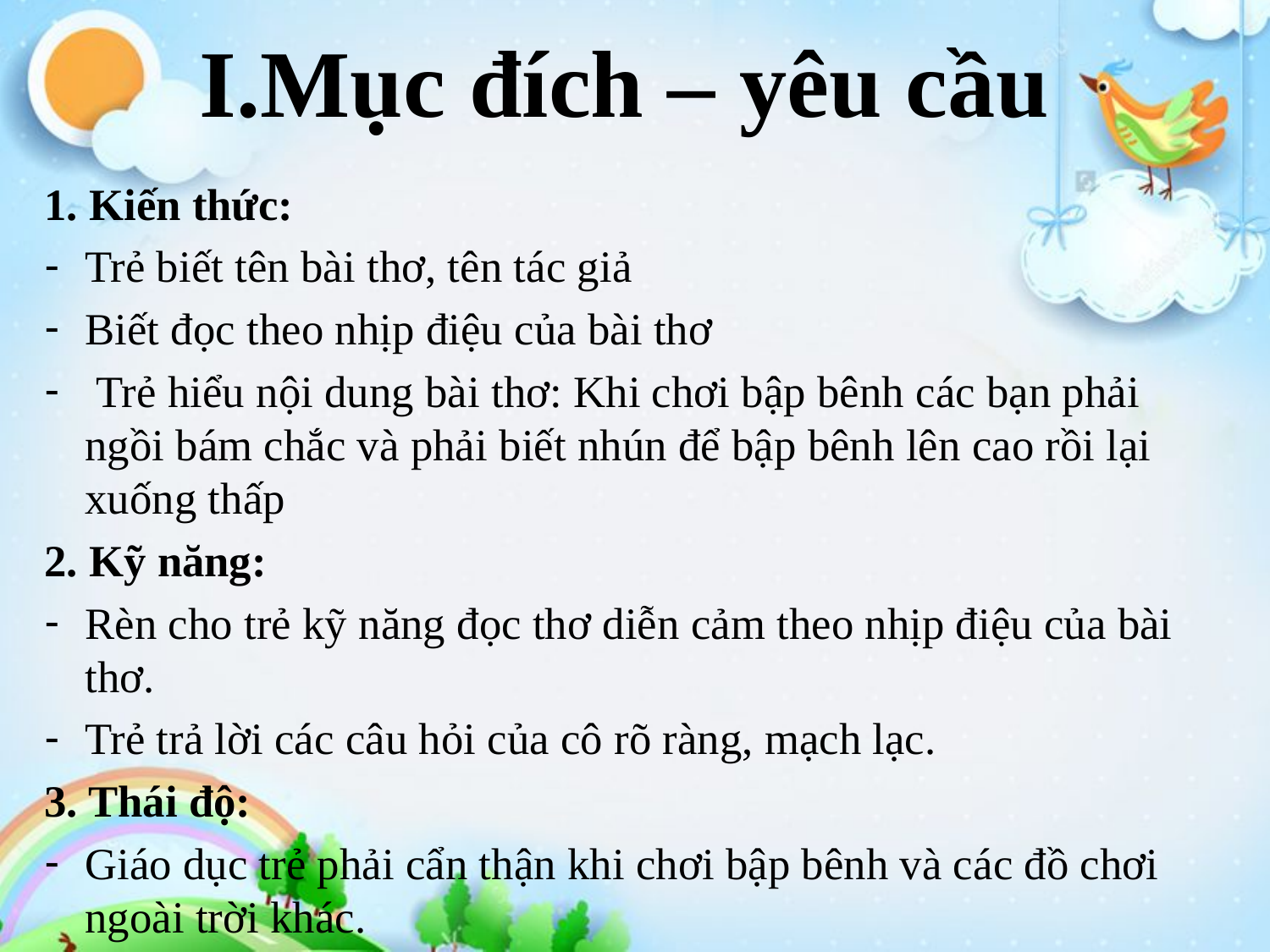

# I.Mục đích – yêu cầu
1. Kiến thức:
Trẻ biết tên bài thơ, tên tác giả
Biết đọc theo nhịp điệu của bài thơ
 Trẻ hiểu nội dung bài thơ: Khi chơi bập bênh các bạn phải ngồi bám chắc và phải biết nhún để bập bênh lên cao rồi lại xuống thấp
2. Kỹ năng:
Rèn cho trẻ kỹ năng đọc thơ diễn cảm theo nhịp điệu của bài thơ.
Trẻ trả lời các câu hỏi của cô rõ ràng, mạch lạc.
3. Thái độ:
Giáo dục trẻ phải cẩn thận khi chơi bập bênh và các đồ chơi ngoài trời khác.